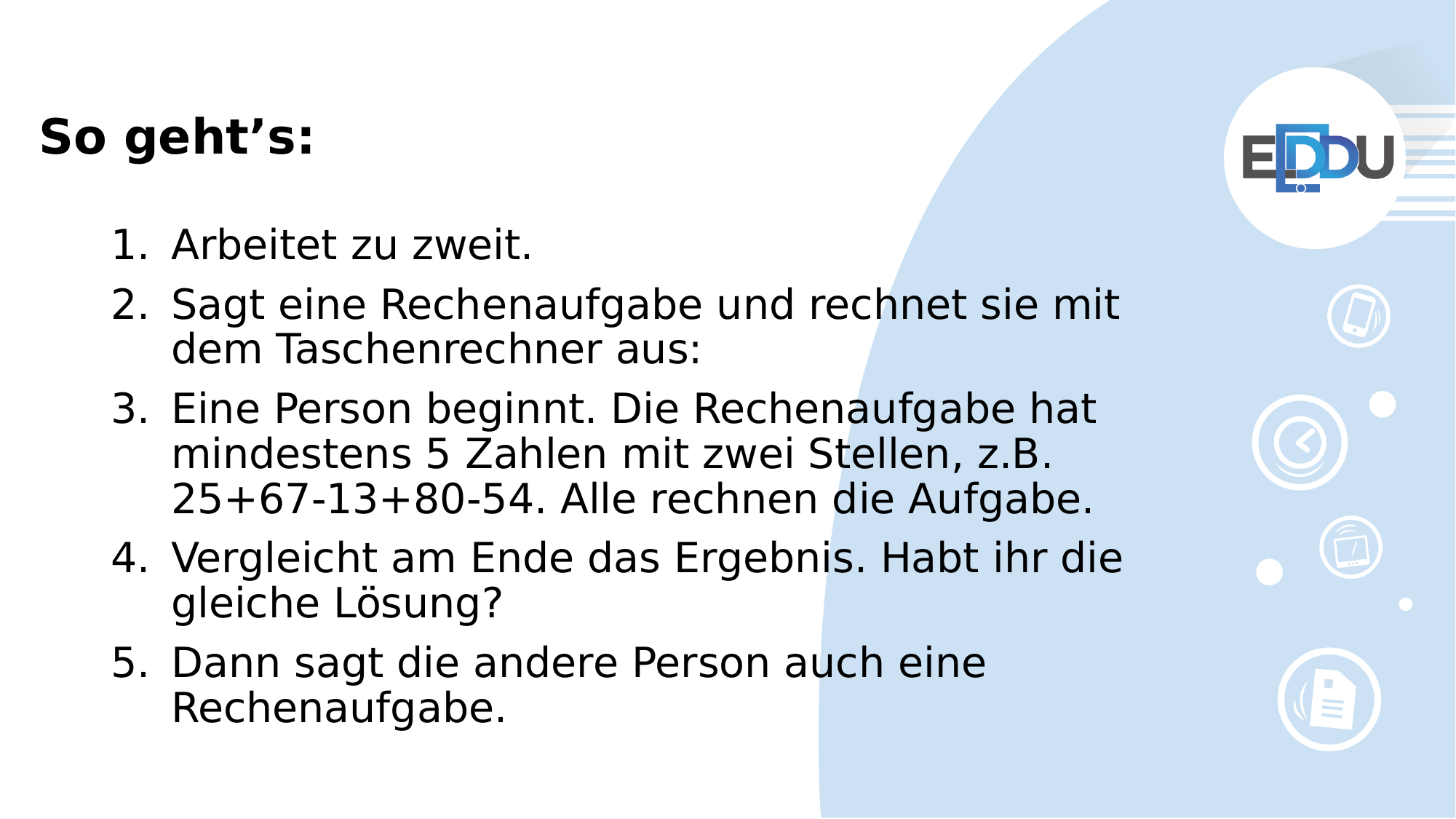

# So geht’s:
Arbeitet zu zweit.
Sagt eine Rechenaufgabe und rechnet sie mit dem Taschenrechner aus:
Eine Person beginnt. Die Rechenaufgabe hat mindestens 5 Zahlen mit zwei Stellen, z.B. 25+67-13+80-54. Alle rechnen die Aufgabe.
Vergleicht am Ende das Ergebnis. Habt ihr die gleiche Lösung?
Dann sagt die andere Person auch eine Rechenaufgabe.